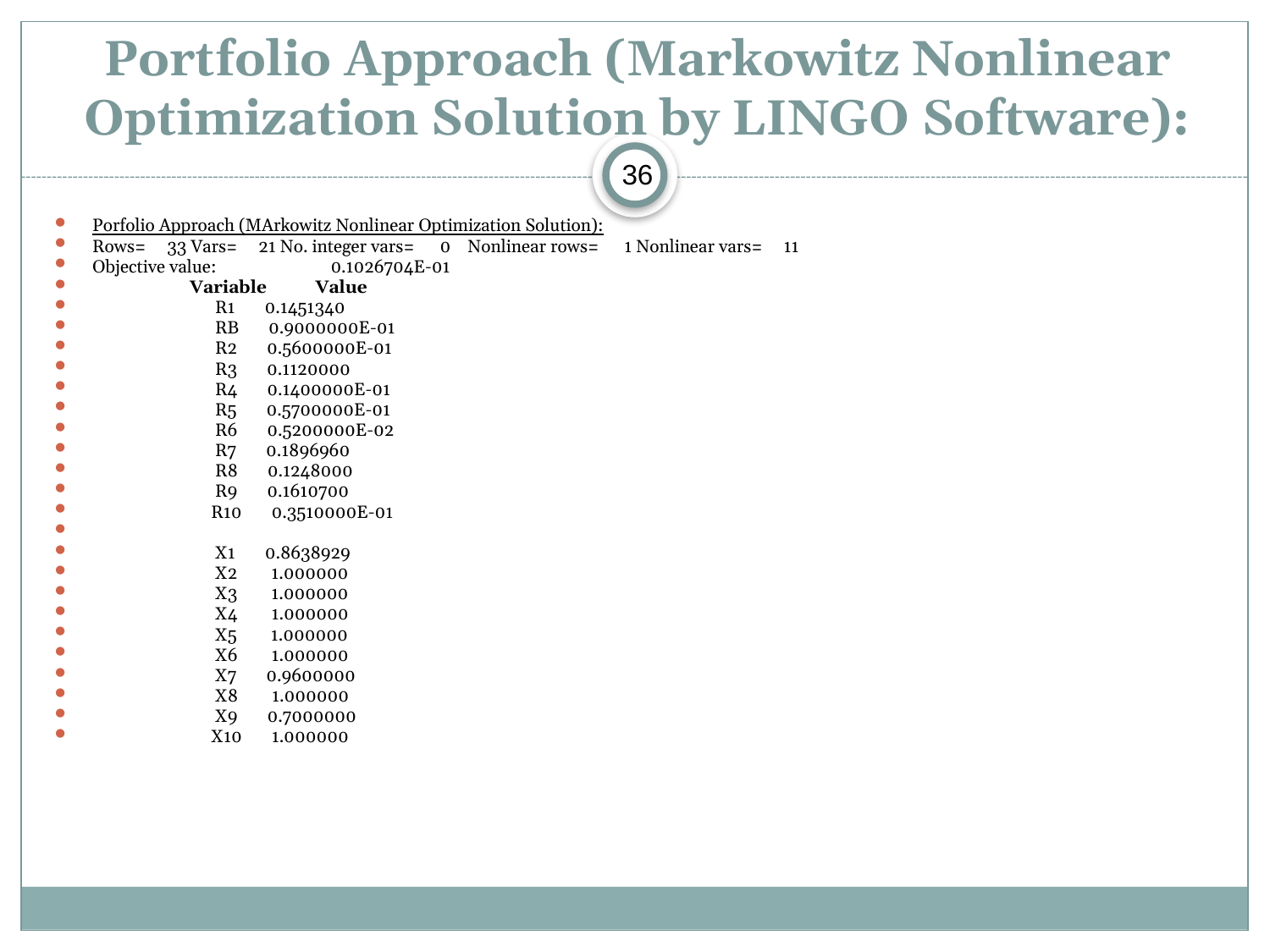

# Portfolio Approach (Markowitz Nonlinear Optimization Solution by LINGO Software):
36
Porfolio Approach (MArkowitz Nonlinear Optimization Solution):
Rows=     33 Vars=     21 No. integer vars=      0    Nonlinear rows=      1 Nonlinear vars=     11
Objective value:                           0.1026704E-01
                       Variable           Value
                             R1       0.1451340
                             RB       0.9000000E-01
                             R2       0.5600000E-01
                             R3       0.1120000
                             R4       0.1400000E-01
                             R5       0.5700000E-01
                             R6       0.5200000E-02
                             R7       0.1896960
                             R8       0.1248000
                             R9       0.1610700
                            R10       0.3510000E-01

                             X1       0.8638929
                             X2        1.000000
                             X3        1.000000
                             X4        1.000000
                             X5        1.000000
                             X6        1.000000
                             X7       0.9600000
                             X8        1.000000
                             X9       0.7000000
                            X10       1.000000